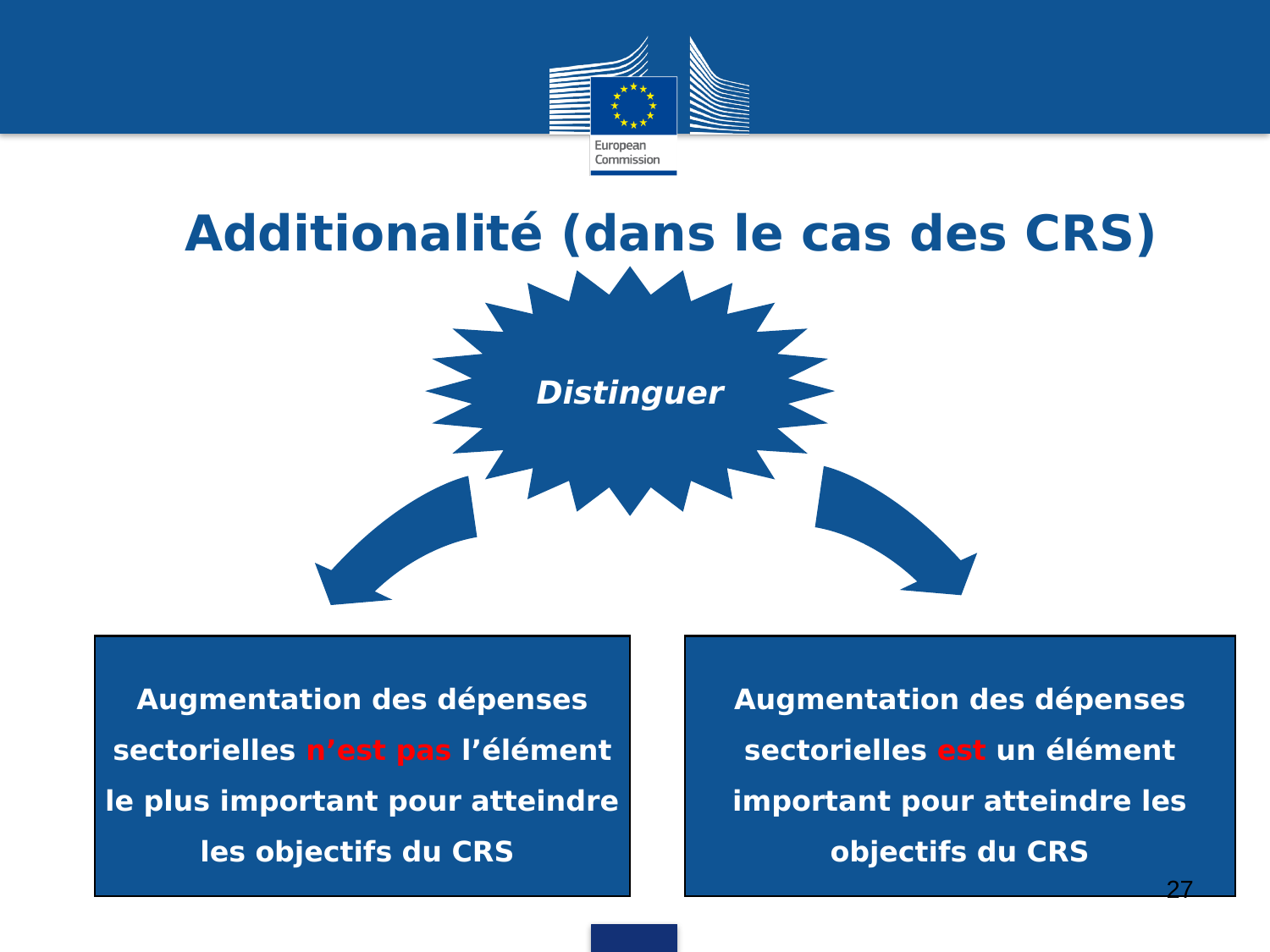

Running Head 12-Point Plain, Title Case
# Additionalité (dans le cas des CRS)
Distinguer

Augmentation des dépenses sectorielles n’est pas l’élément le plus important pour atteindre les objectifs du CRS
Augmentation des dépenses sectorielles est un élément important pour atteindre les objectifs du CRS
27